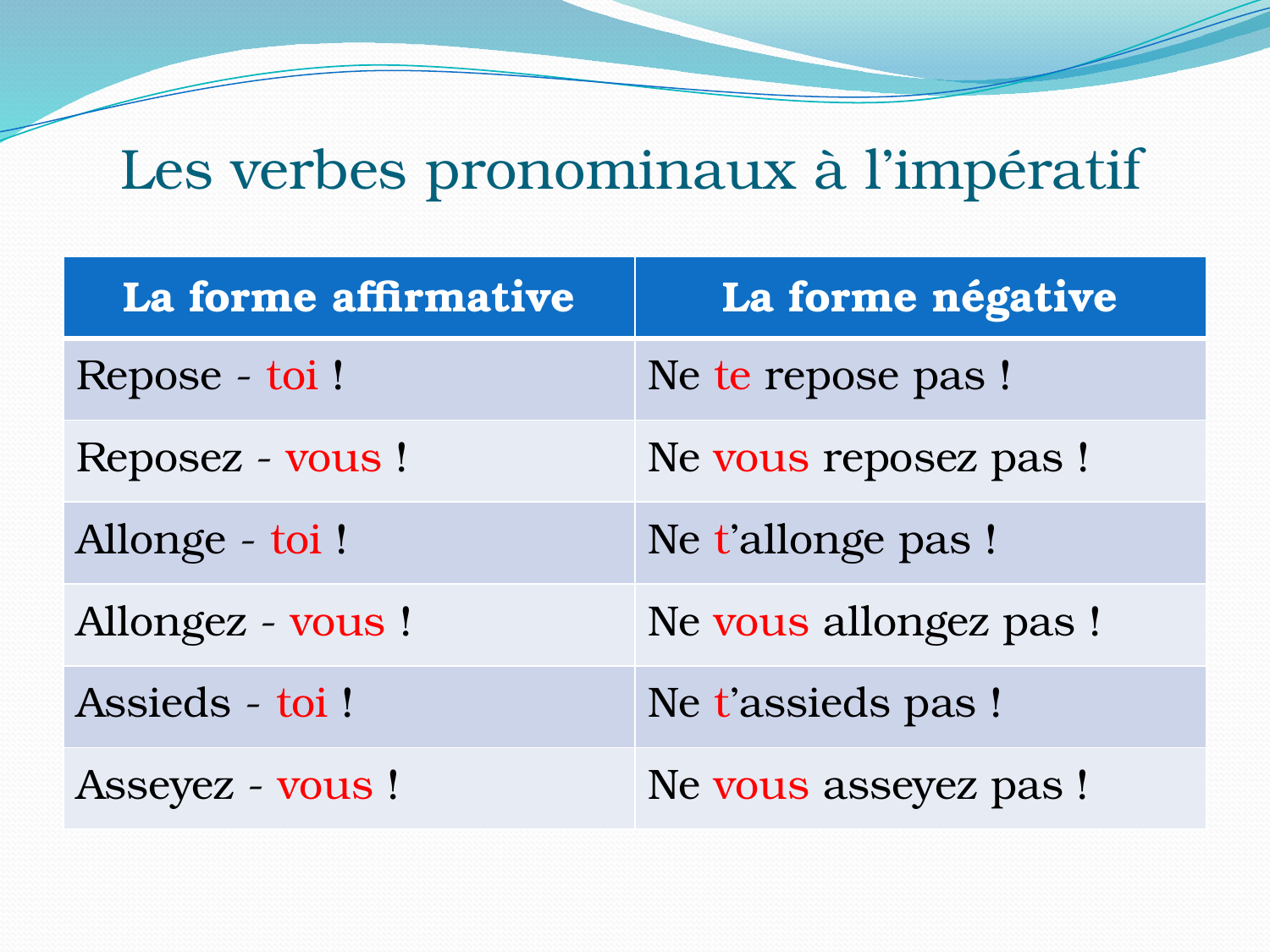

# Les verbes pronominaux à l’impératif
| La forme affirmative | La forme négative |
| --- | --- |
| Repose - toi ! | Ne te repose pas ! |
| Reposez - vous ! | Ne vous reposez pas ! |
| Allonge - toi ! | Ne t’allonge pas ! |
| Allongez - vous ! | Ne vous allongez pas ! |
| Assieds - toi ! | Ne t’assieds pas ! |
| Asseyez - vous ! | Ne vous asseyez pas ! |